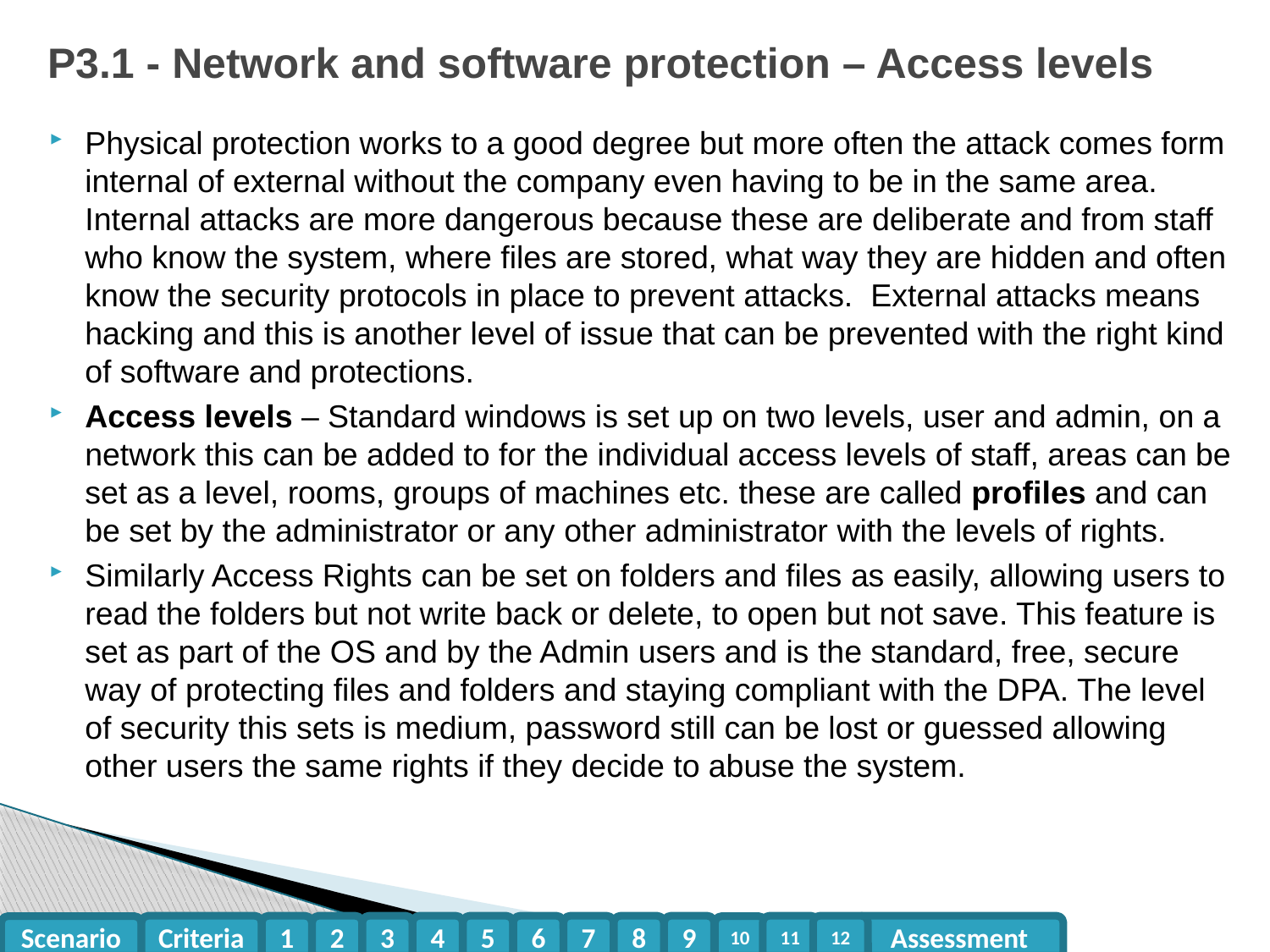

# P3.1 - Network and software protection – Access levels
Physical protection works to a good degree but more often the attack comes form internal of external without the company even having to be in the same area. Internal attacks are more dangerous because these are deliberate and from staff who know the system, where files are stored, what way they are hidden and often know the security protocols in place to prevent attacks.  External attacks means hacking and this is another level of issue that can be prevented with the right kind of software and protections.
Access levels – Standard windows is set up on two levels, user and admin, on a network this can be added to for the individual access levels of staff, areas can be set as a level, rooms, groups of machines etc. these are called profiles and can be set by the administrator or any other administrator with the levels of rights.
Similarly Access Rights can be set on folders and files as easily, allowing users to read the folders but not write back or delete, to open but not save. This feature is set as part of the OS and by the Admin users and is the standard, free, secure way of protecting files and folders and staying compliant with the DPA. The level of security this sets is medium, password still can be lost or guessed allowing other users the same rights if they decide to abuse the system.